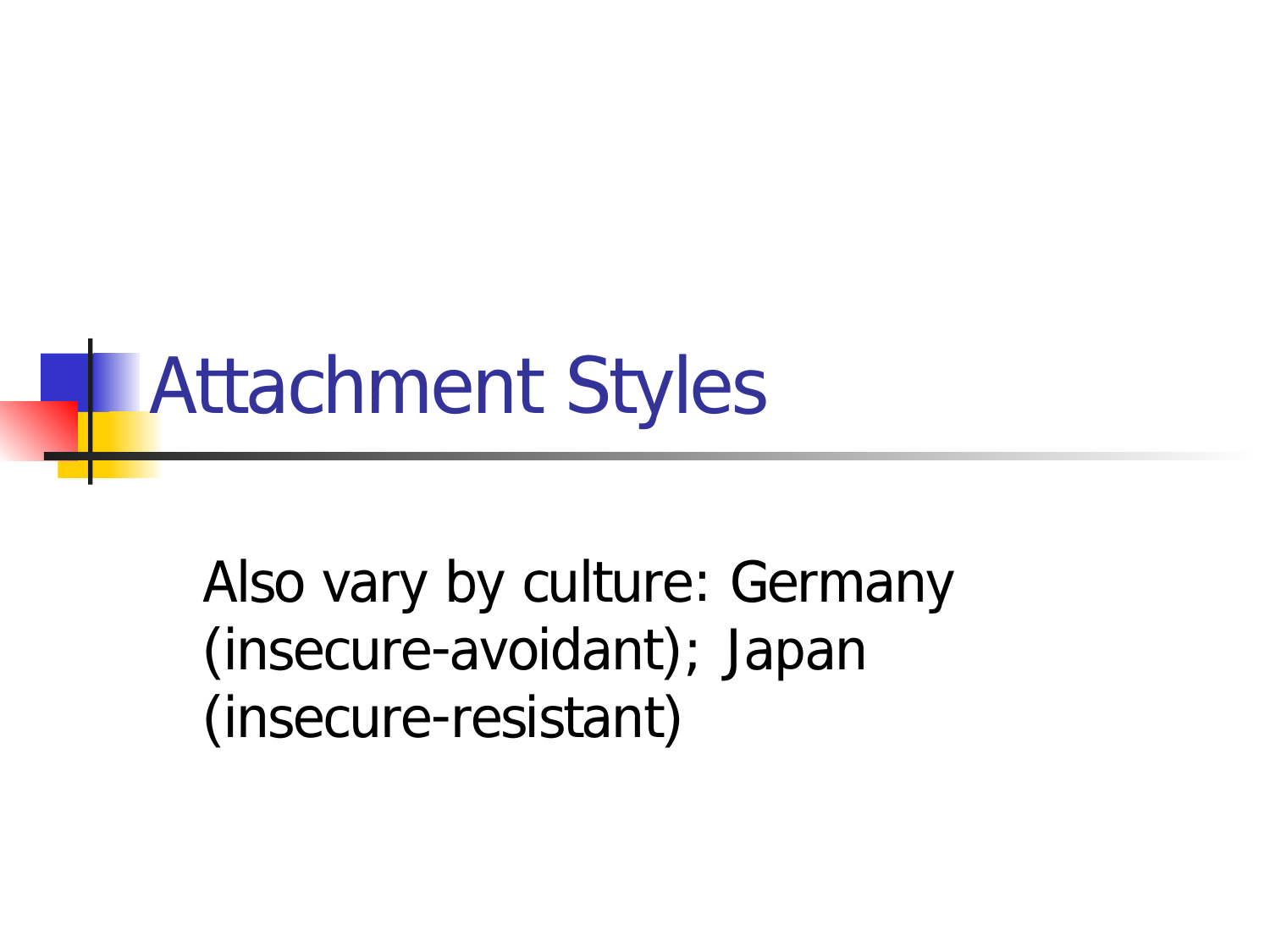

# Attachment Styles
Also vary by culture: Germany (insecure-avoidant); Japan (insecure-resistant)